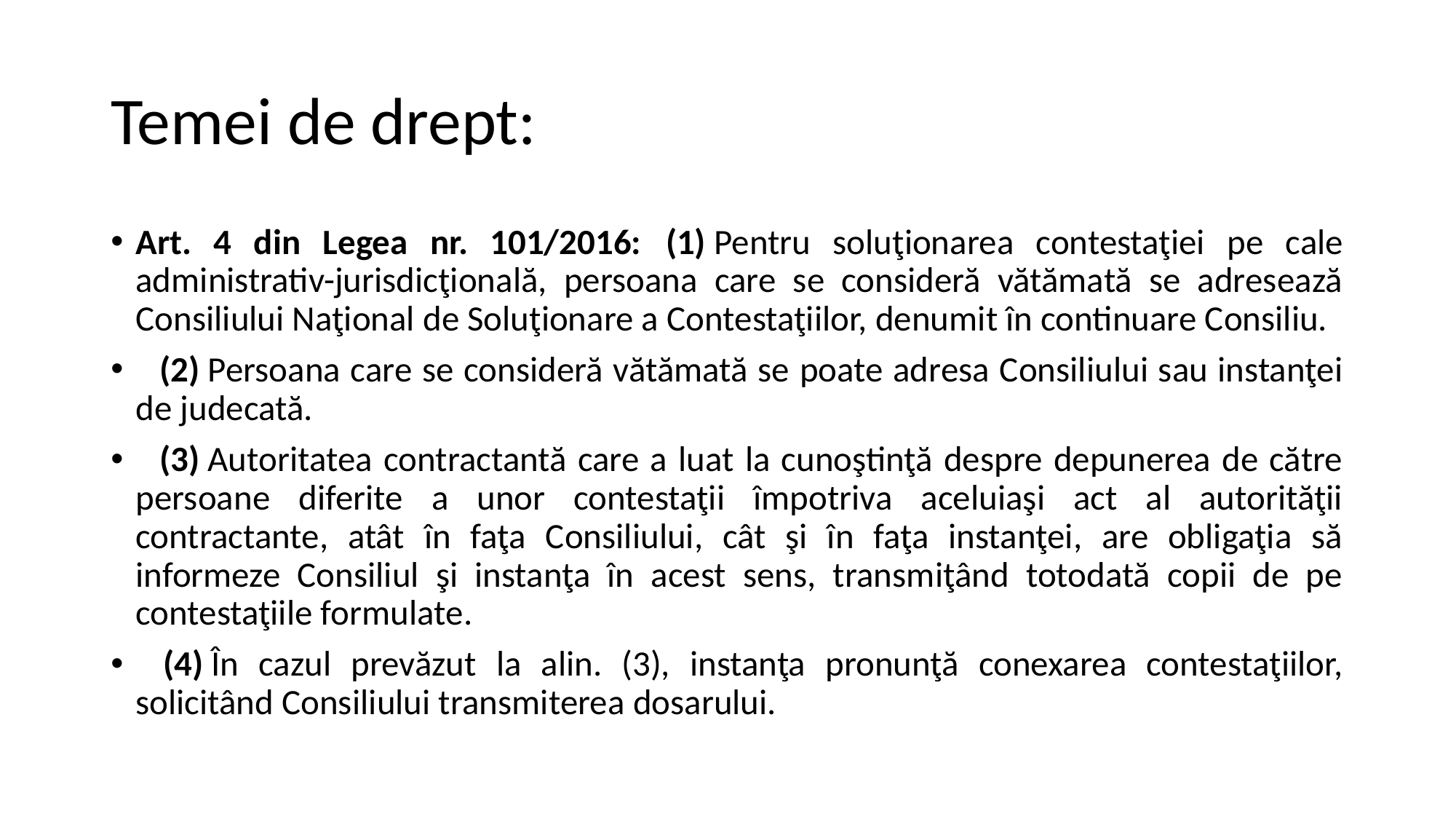

# Temei de drept:
Art. 4 din Legea nr. 101/2016:   (1) Pentru soluţionarea contestaţiei pe cale administrativ-jurisdicţională, persoana care se consideră vătămată se adresează Consiliului Naţional de Soluţionare a Contestaţiilor, denumit în continuare Consiliu.
   (2) Persoana care se consideră vătămată se poate adresa Consiliului sau instanţei de judecată.
   (3) Autoritatea contractantă care a luat la cunoştinţă despre depunerea de către persoane diferite a unor contestaţii împotriva aceluiaşi act al autorităţii contractante, atât în faţa Consiliului, cât şi în faţa instanţei, are obligaţia să informeze Consiliul şi instanţa în acest sens, transmiţând totodată copii de pe contestaţiile formulate.
  (4) În cazul prevăzut la alin. (3), instanţa pronunţă conexarea contestaţiilor, solicitând Consiliului transmiterea dosarului.